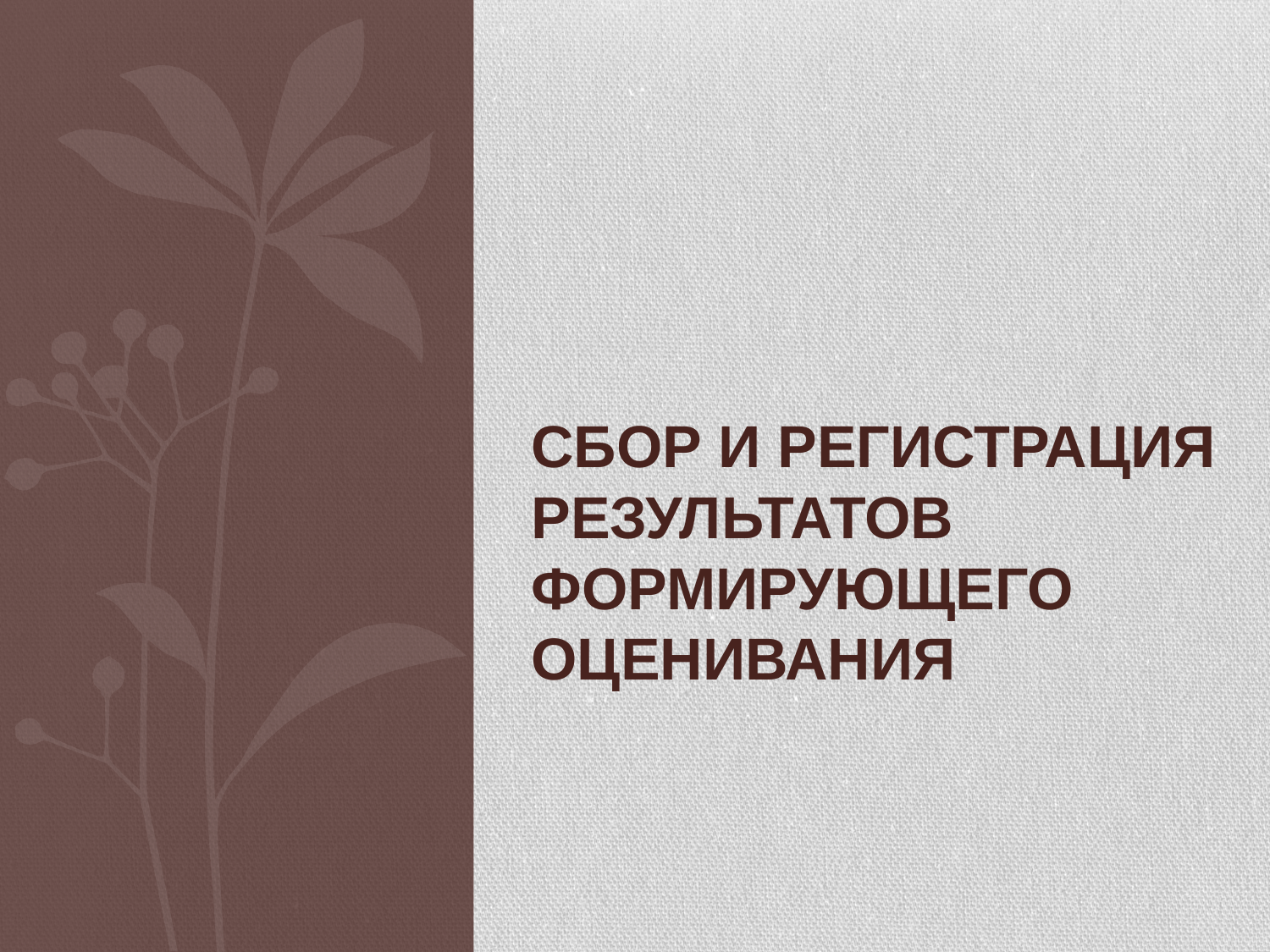

# СБОР И РЕГИСТРАЦИЯ РЕЗУЛЬТАТОВ ФОРМИРУЮЩЕГО ОЦЕНИВАНИЯ